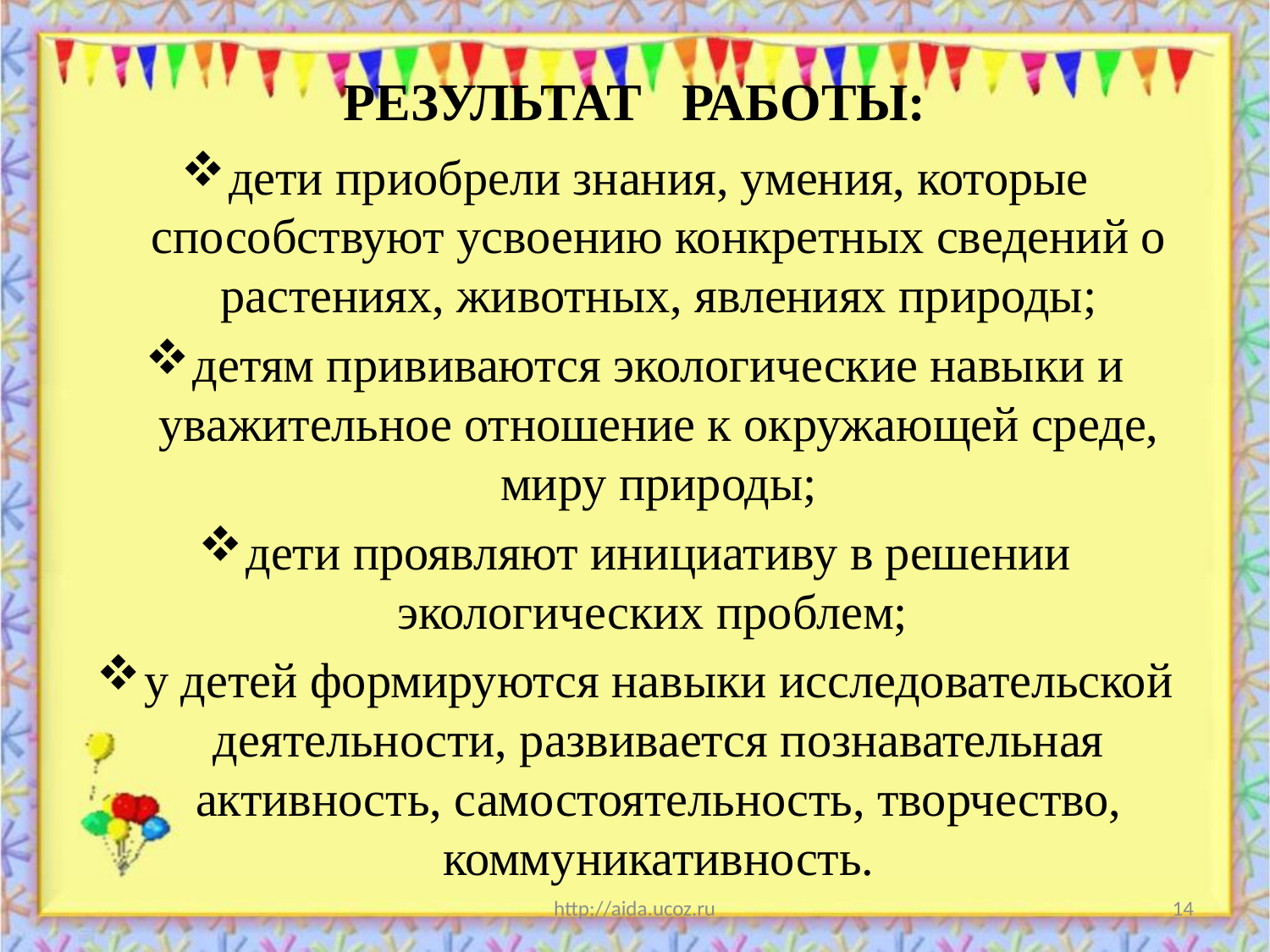

# РЕЗУЛЬТАТ   РАБОТЫ:
дети приобрели знания, умения, которые способствуют усвоению конкретных сведений о растениях, животных, явлениях природы;
детям прививаются экологические навыки и уважительное отношение к окружающей среде, миру природы;
дети проявляют инициативу в решении экологических проблем;
у детей формируются навыки исследовательской деятельности, развивается познавательная активность, самостоятельность, творчество, коммуникативность.

http://aida.ucoz.ru
14